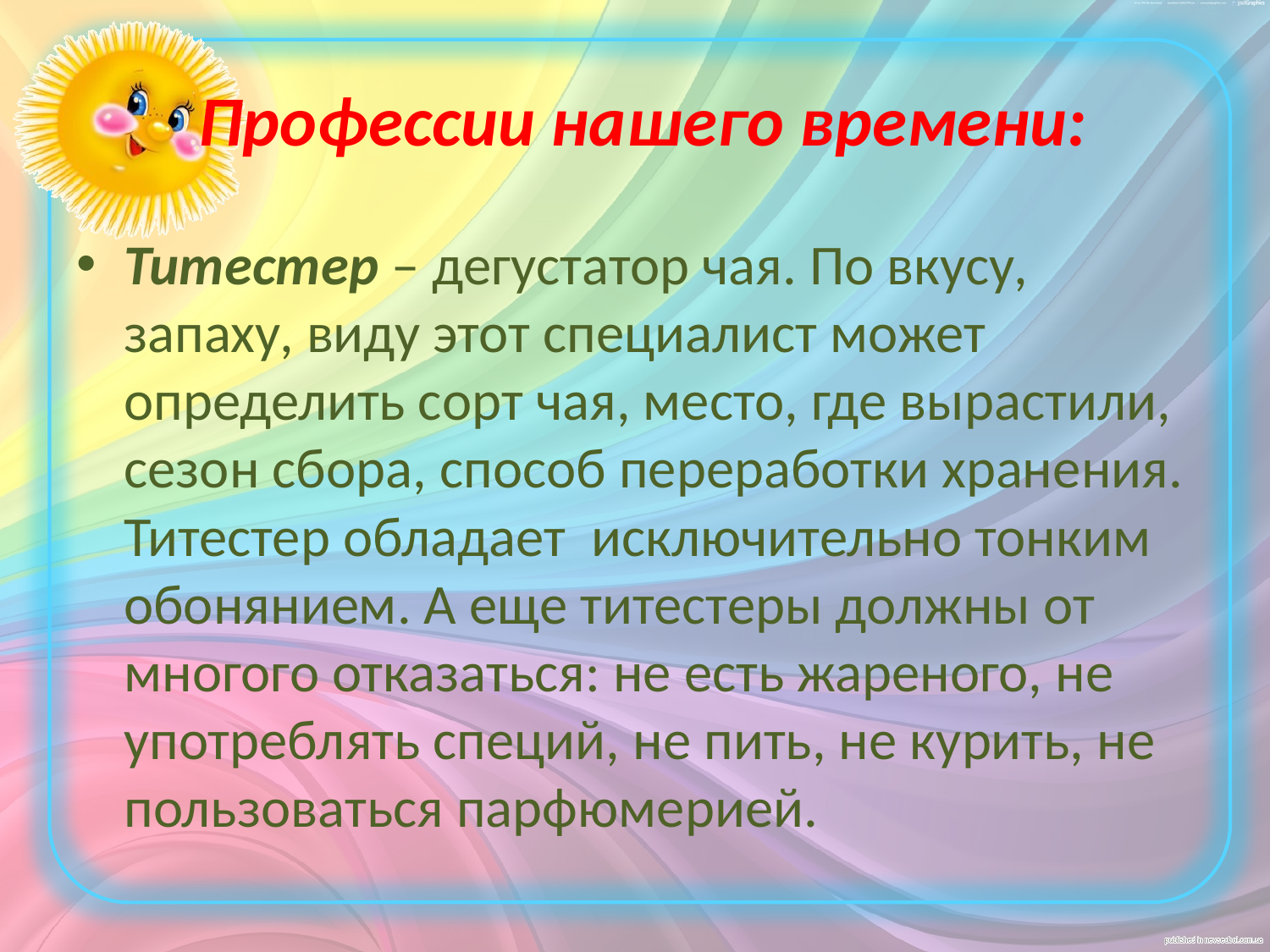

# Профессии нашего времени:
Титестер – дегустатор чая. По вкусу, запаху, виду этот специалист может определить сорт чая, место, где вырастили, сезон сбора, способ переработки хранения. Титестер обладает  исключительно тонким обонянием. А еще титестеры должны от многого отказаться: не есть жареного, не употреблять специй, не пить, не курить, не пользоваться парфюмерией.